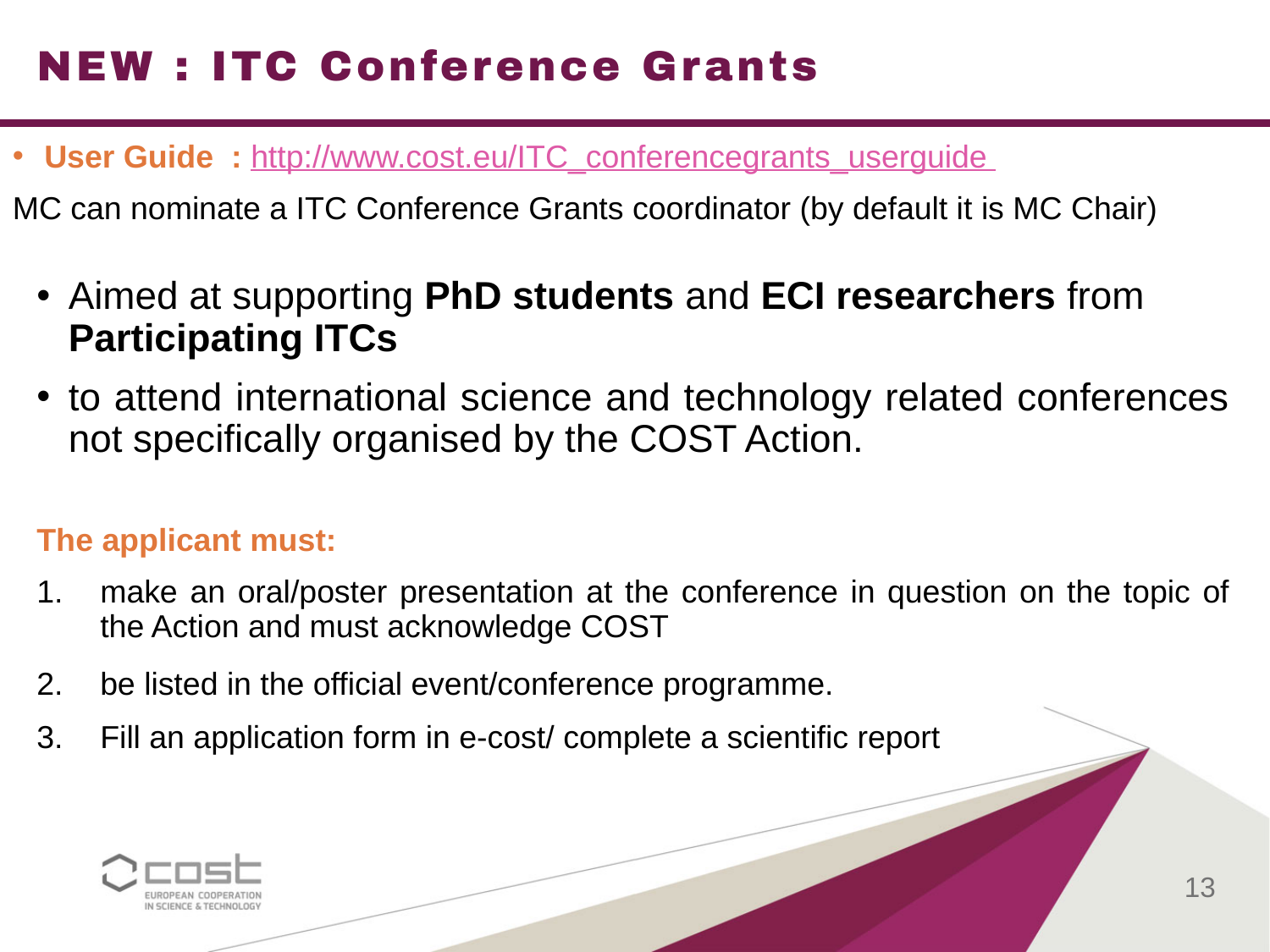

NEW : ITC Conference Grants
User Guide  : http://www.cost.eu/ITC_conferencegrants_userguide
MC can nominate a ITC Conference Grants coordinator (by default it is MC Chair)
Aimed at supporting PhD students and ECI researchers from Participating ITCs
to attend international science and technology related conferences not specifically organised by the COST Action.

The applicant must:
make an oral/poster presentation at the conference in question on the topic of the Action and must acknowledge COST
be listed in the official event/conference programme.
Fill an application form in e-cost/ complete a scientific report